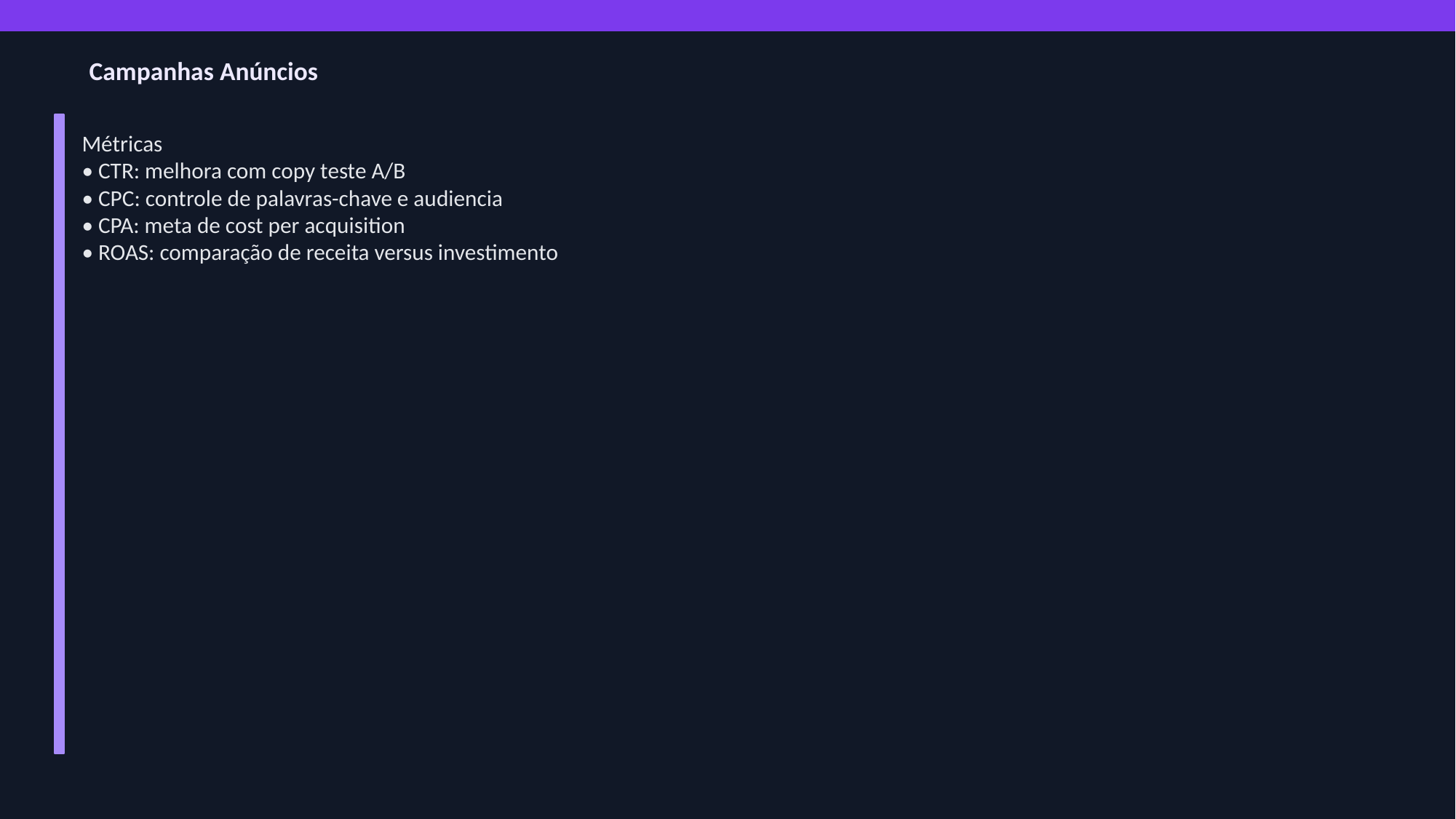

Campanhas Anúncios

Métricas
• CTR: melhora com copy teste A/B
• CPC: controle de palavras-chave e audiencia
• CPA: meta de cost per acquisition
• ROAS: comparação de receita versus investimento